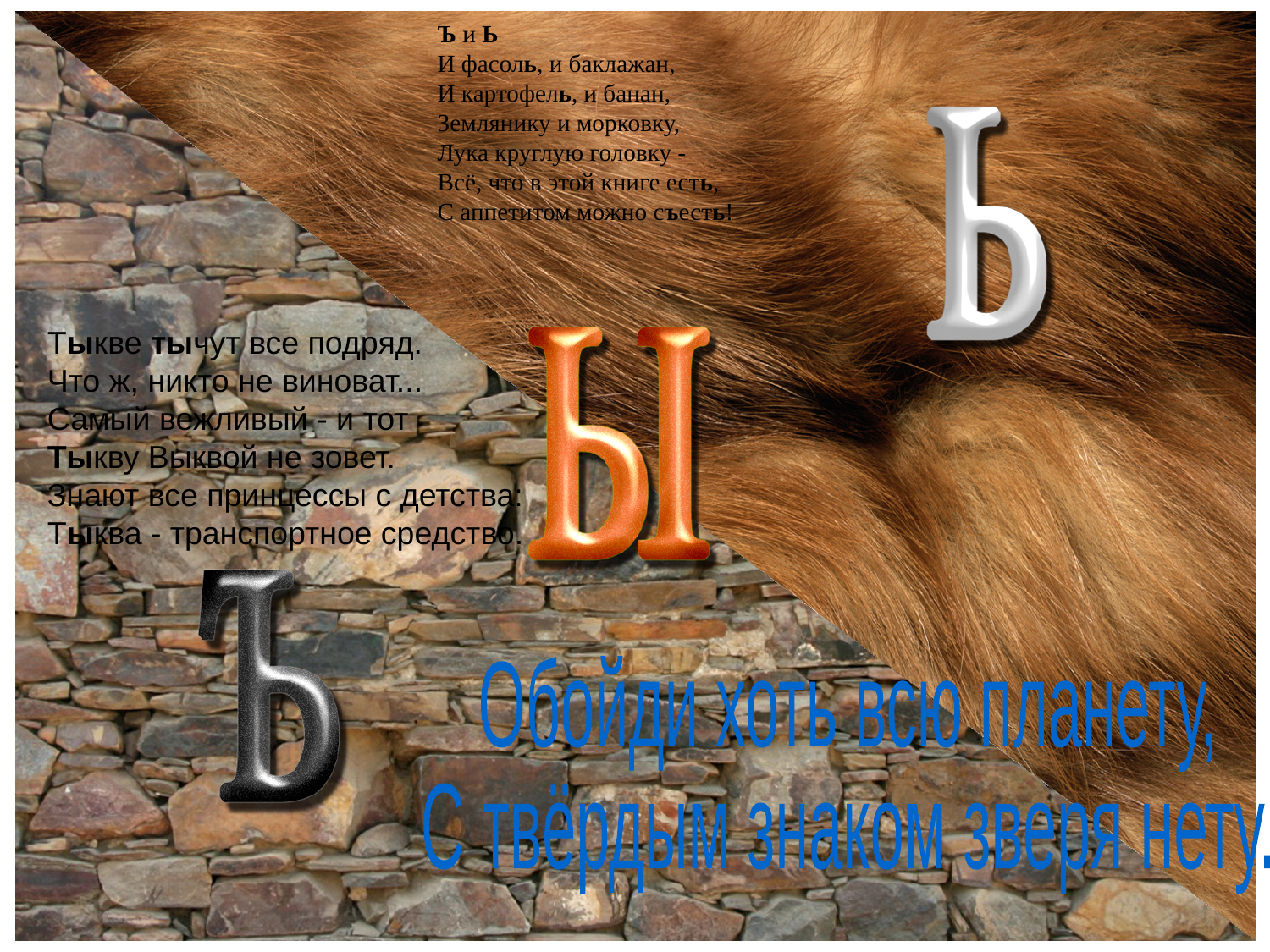

Ъ и Ь
И фасоль, и баклажан,
И картофель, и банан,
Землянику и морковку,
Лука круглую головку -
Всё, что в этой книге есть,
С аппетитом можно съесть!

Тыкве тычут все подряд.
Что ж, никто не виноват...
Самый вежливый - и тот
Тыкву Выквой не зовет.
Знают все принцессы с детства:
Тыква - транспортное средство.
Обойди хоть всю планету,
С твёрдым знаком зверя нету.